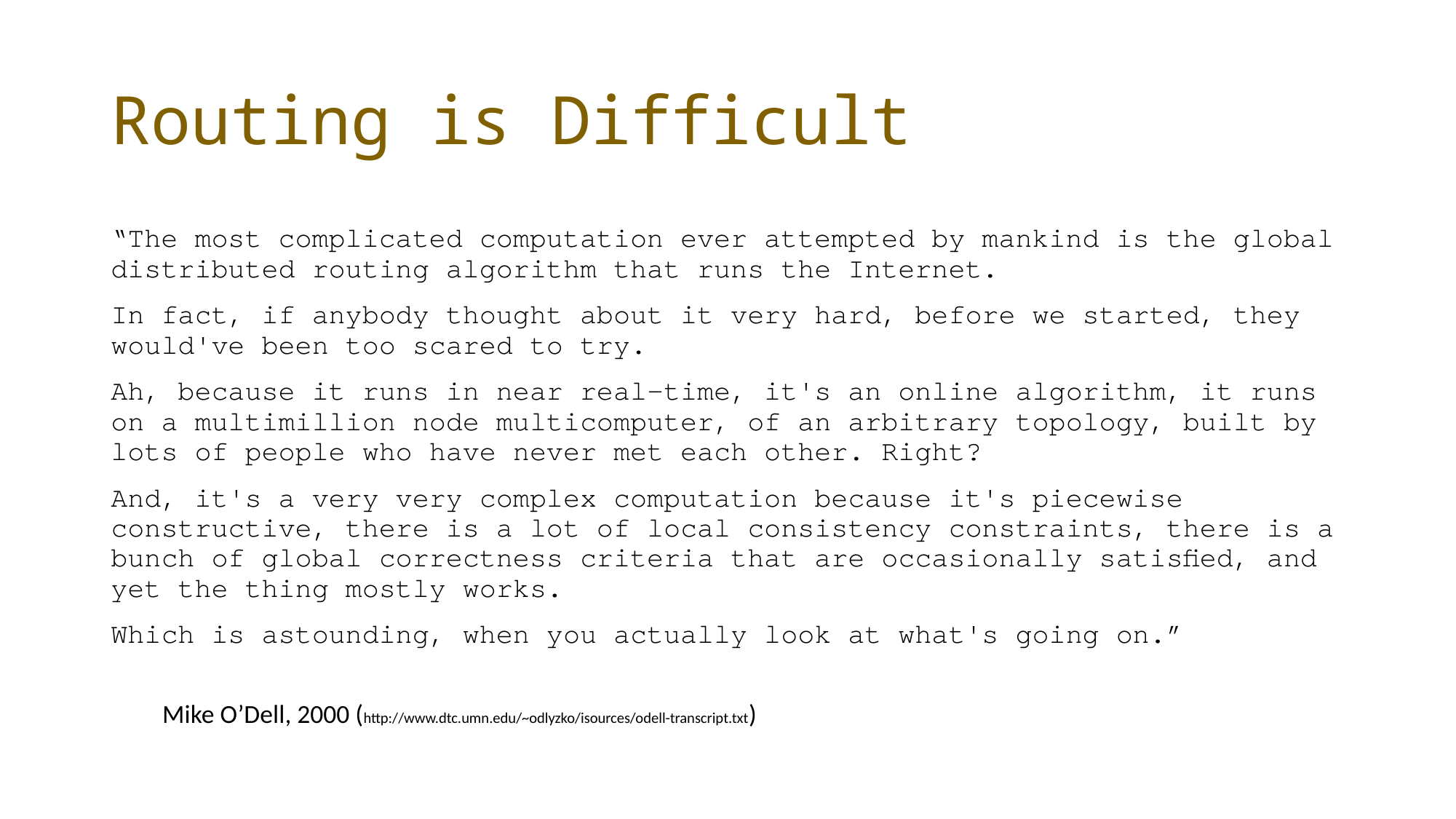

# Routing is Difficult
“The most complicated computation ever attempted by mankind is the global distributed routing algorithm that runs the Internet.
In fact, if anybody thought about it very hard, before we started, they would've been too scared to try.
Ah, because it runs in near real-time, it's an online algorithm, it runs on a multimillion node multicomputer, of an arbitrary topology, built by lots of people who have never met each other. Right?
And, it's a very very complex computation because it's piecewise constructive, there is a lot of local consistency constraints, there is a bunch of global correctness criteria that are occasionally satisfied, and yet the thing mostly works.
Which is astounding, when you actually look at what's going on.”

Mike O’Dell, 2000 (http://www.dtc.umn.edu/~odlyzko/isources/odell-transcript.txt)